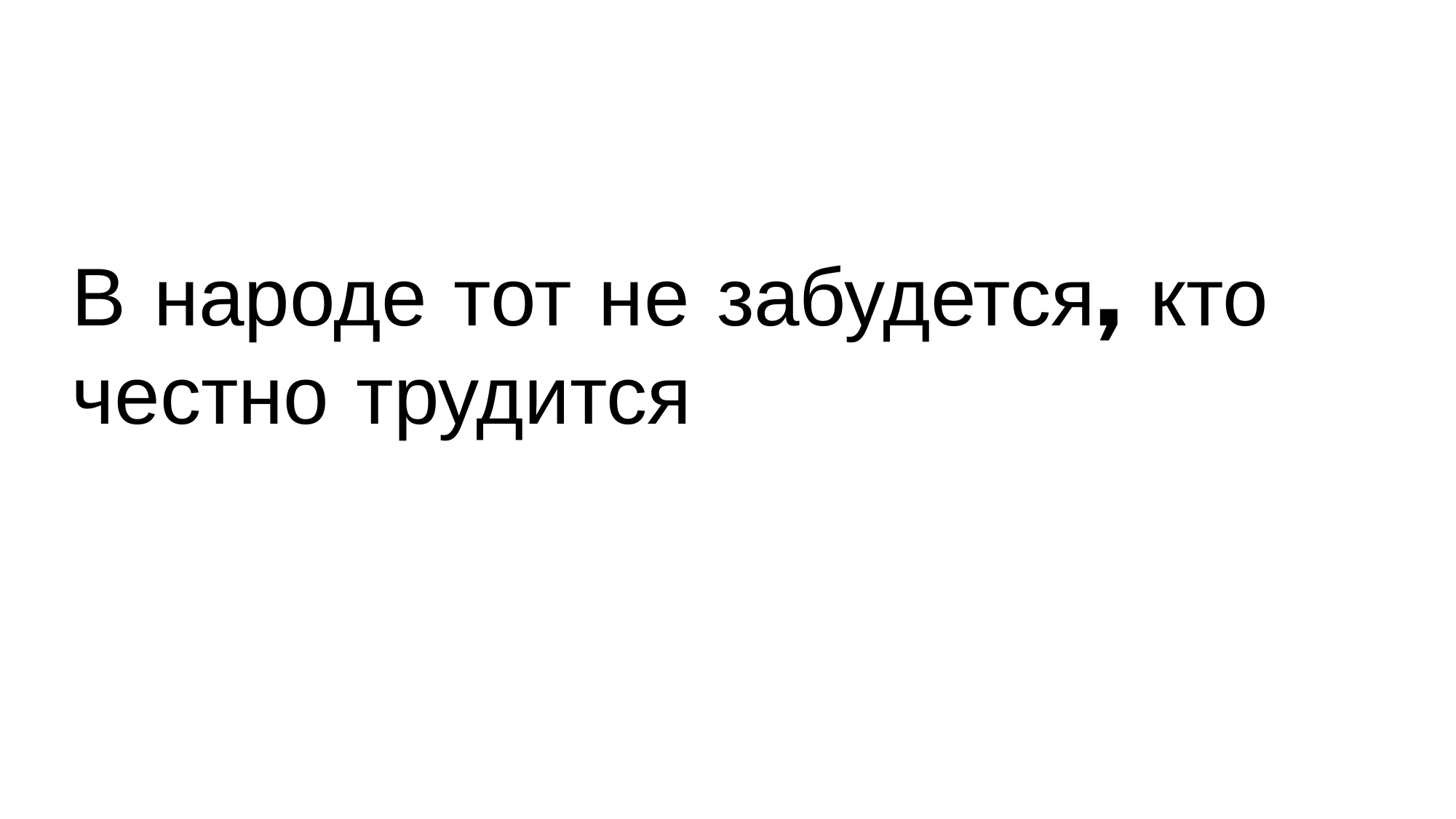

В народе тот не забудется, кто честно трудится